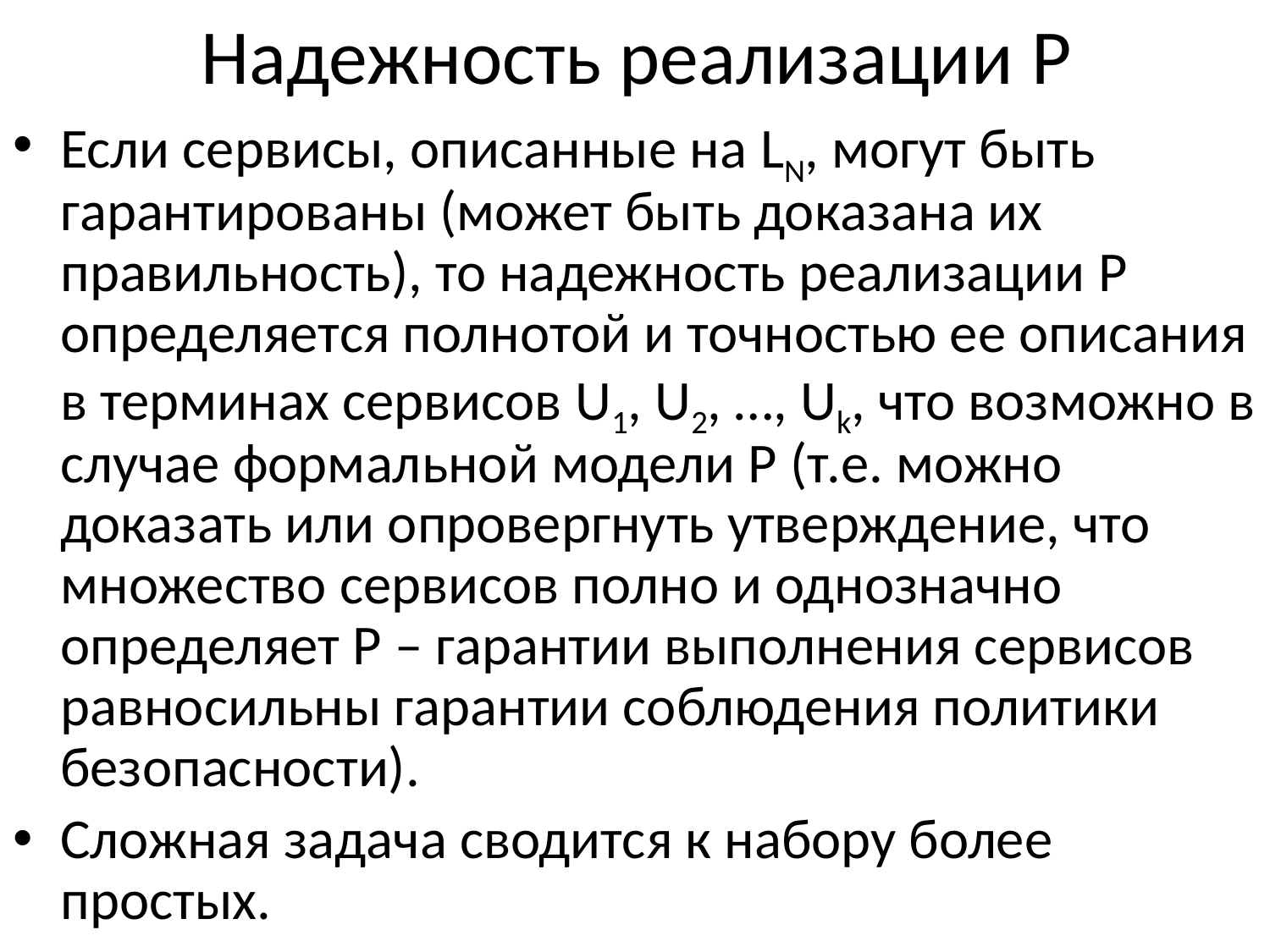

# Надежность реализации P
Если сервисы, описанные на LN, могут быть гарантированы (может быть доказана их правильность), то надежность реализации P определяется полнотой и точностью ее описания в терминах сервисов U1, U2, …, Uk, что возможно в случае формальной модели P (т.е. можно доказать или опровергнуть утверждение, что множество сервисов полно и однозначно определяет P – гарантии выполнения сервисов равносильны гарантии соблюдения политики безопасности).
Сложная задача сводится к набору более простых.